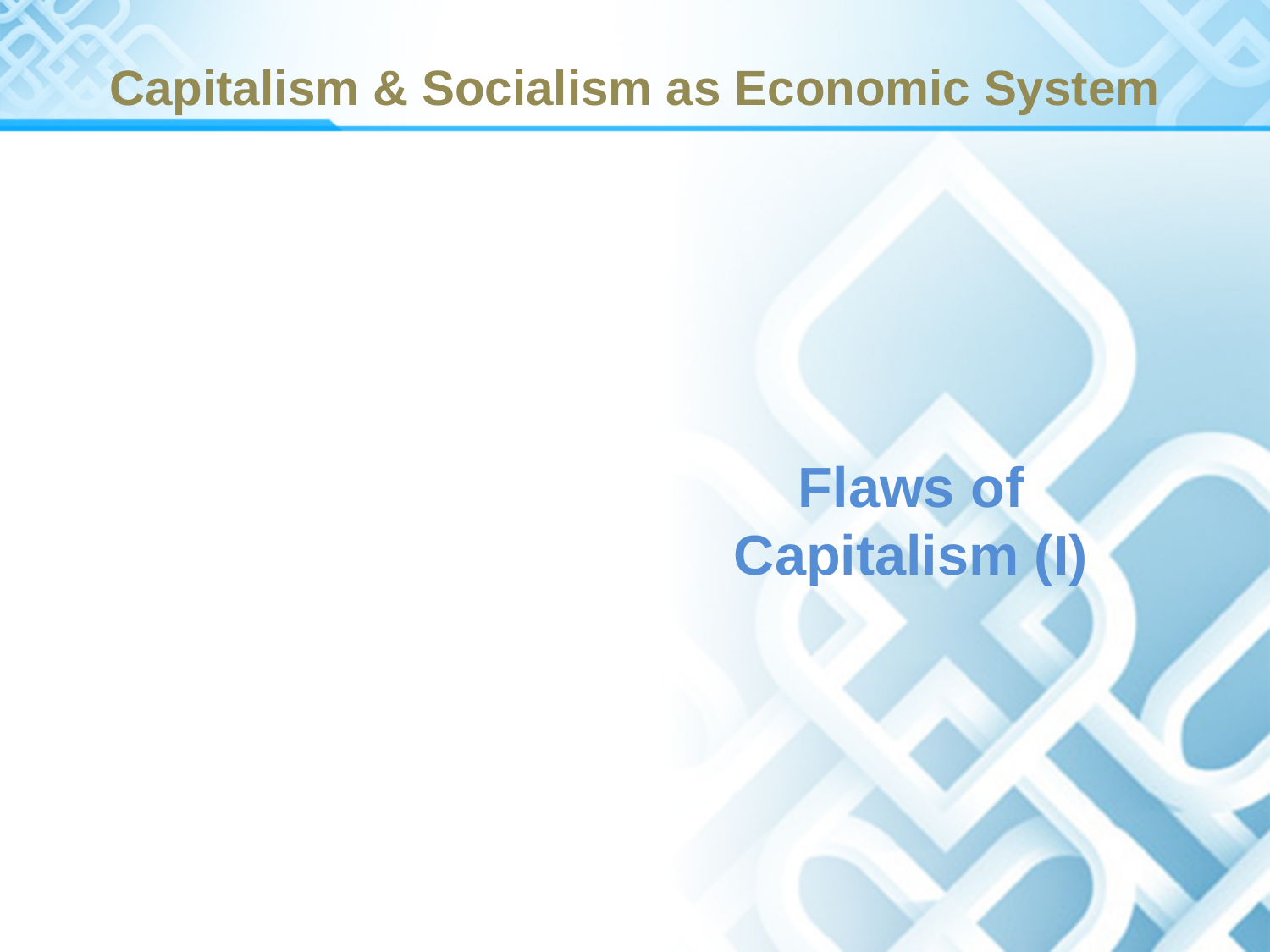

# Capitalism & Socialism as Economic System
Flaws of Capitalism (I)